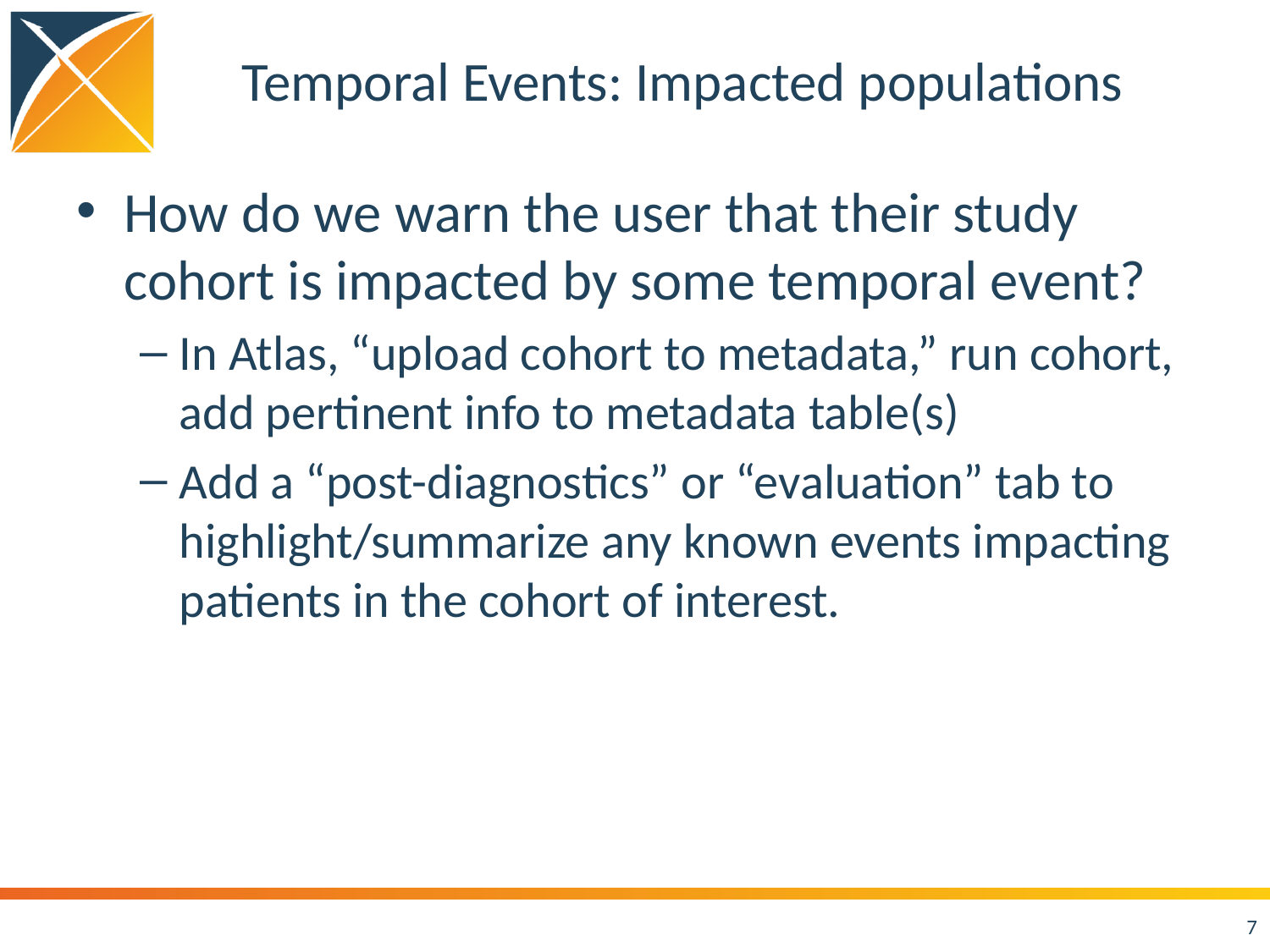

# Temporal Events: Impacted populations
How do we warn the user that their study cohort is impacted by some temporal event?
In Atlas, “upload cohort to metadata,” run cohort, add pertinent info to metadata table(s)
Add a “post-diagnostics” or “evaluation” tab to highlight/summarize any known events impacting patients in the cohort of interest.
7